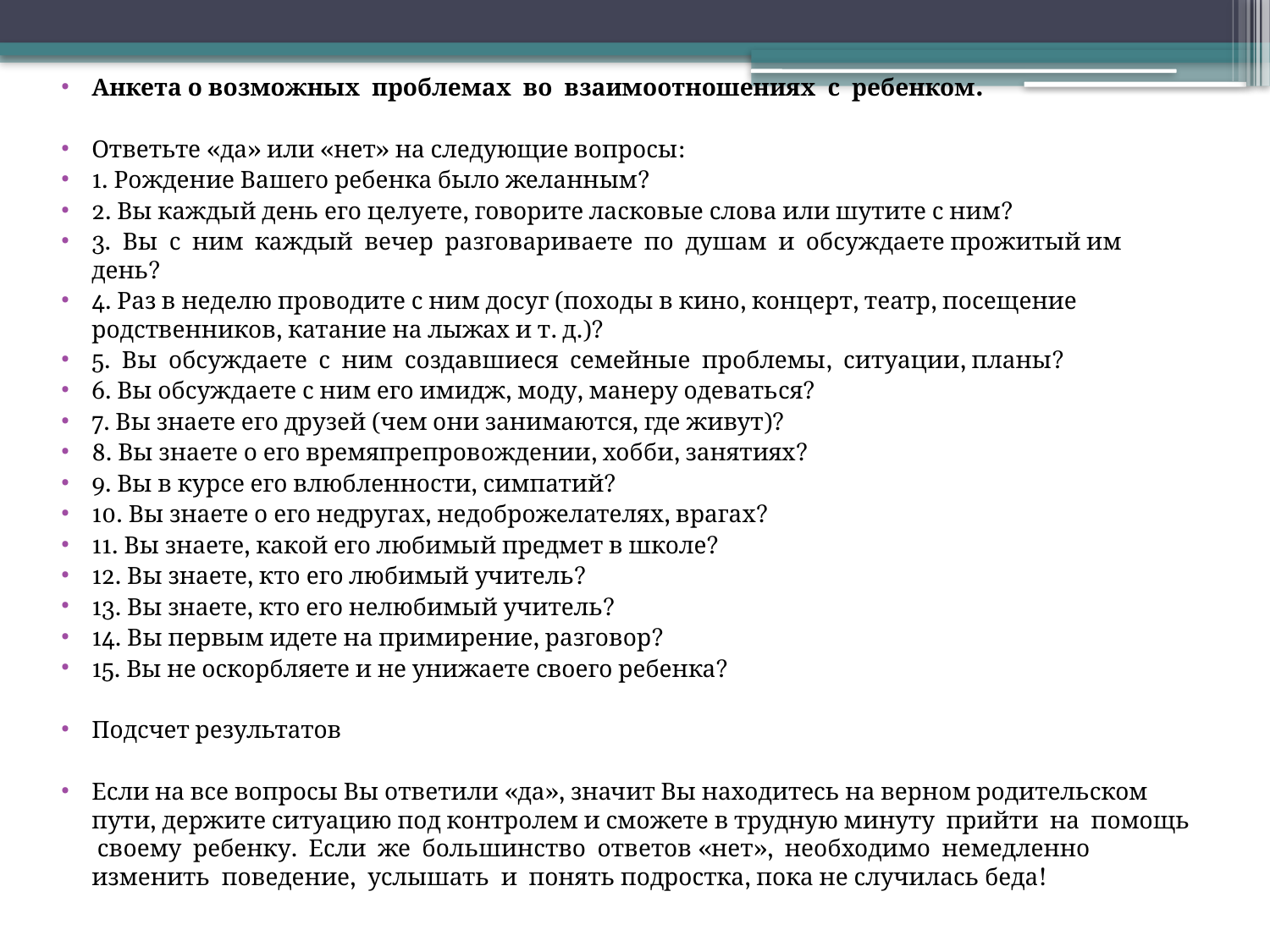

Анкета о возможных  проблемах  во  взаимоотношениях  с  ребенком.

Ответьте «да» или «нет» на следующие вопросы:
1. Рождение Вашего ребенка было желанным?
2. Вы каждый день его целуете, говорите ласковые слова или шутите с ним?
3.  Вы  с  ним  каждый  вечер  разговариваете  по  душам  и  обсуждаете прожитый им день?
4. Раз в неделю проводите с ним досуг (походы в кино, концерт, театр, посещение родственников, катание на лыжах и т. д.)?
5.  Вы  обсуждаете  с  ним  создавшиеся  семейные  проблемы,  ситуации, планы?
6. Вы обсуждаете с ним его имидж, моду, манеру одеваться?
7. Вы знаете его друзей (чем они занимаются, где живут)?
8. Вы знаете о его времяпрепровождении, хобби, занятиях?
9. Вы в курсе его влюбленности, симпатий?
10. Вы знаете о его недругах, недоброжелателях, врагах?
11. Вы знаете, какой его любимый предмет в школе?
12. Вы знаете, кто его любимый учитель?
13. Вы знаете, кто его нелюбимый учитель?
14. Вы первым идете на примирение, разговор?
15. Вы не оскорбляете и не унижаете своего ребенка?

Подсчет результатов

Если на все вопросы Вы ответили «да», значит Вы находитесь на верном родительском пути, держите ситуацию под контролем и сможете в трудную минуту  прийти  на  помощь  своему  ребенку.  Если  же  большинство  ответов «нет»,  необходимо  немедленно  изменить  поведение,  услышать  и  понять подростка, пока не случилась беда!